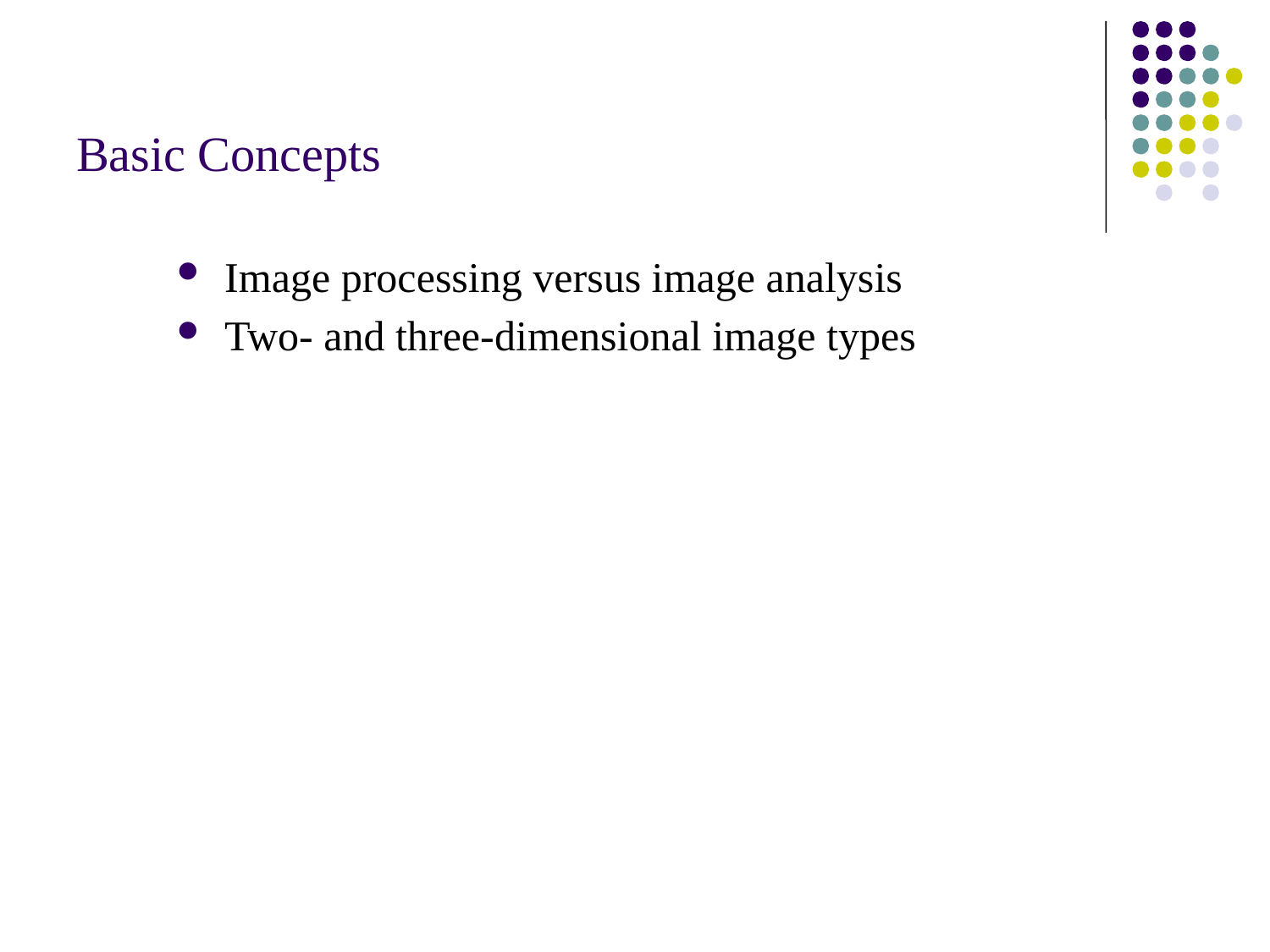

# Basic Concepts
Image processing versus image analysis
Two- and three-dimensional image types